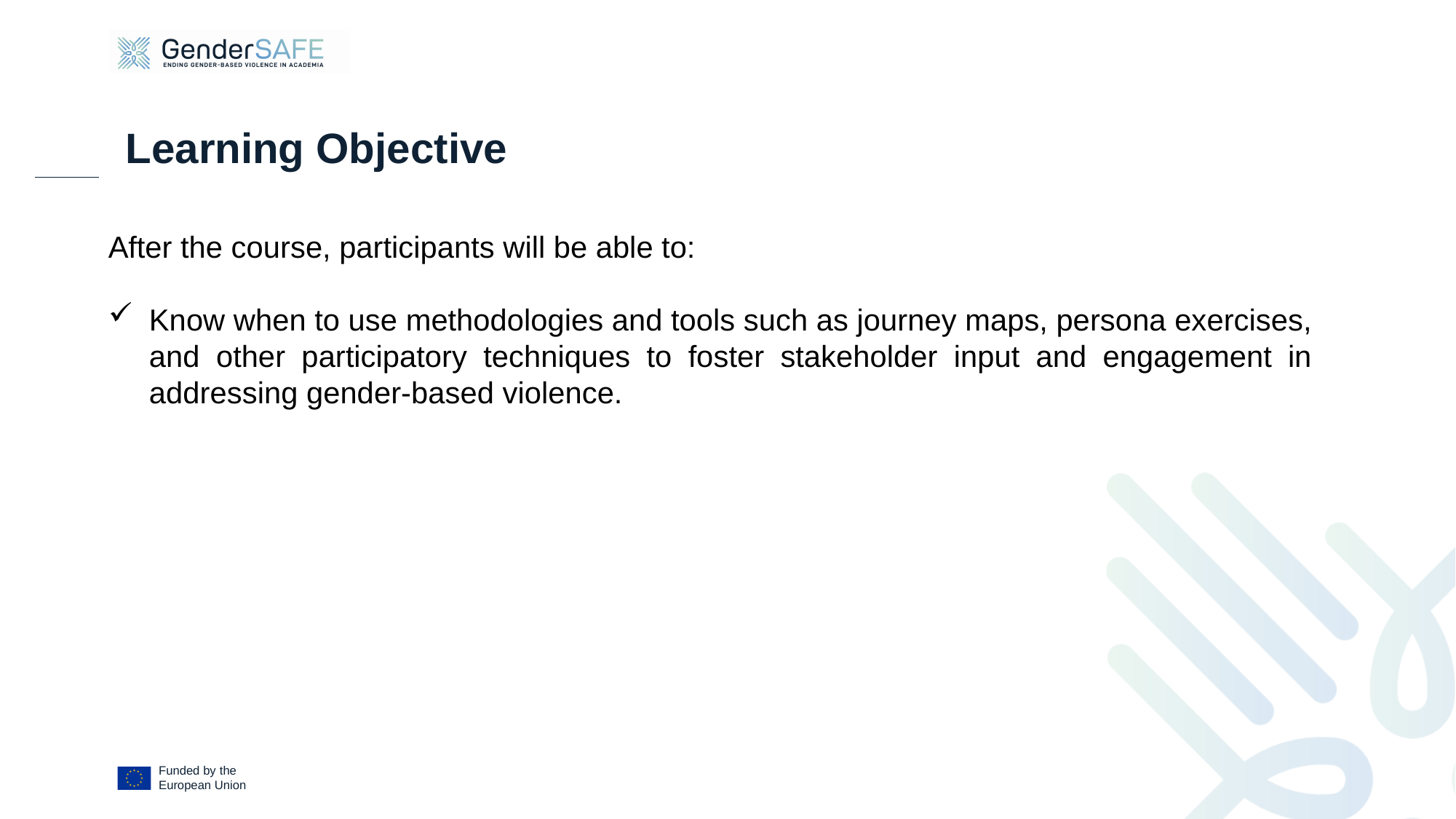

Learning Objective
After the course, participants will be able to:

Know when to use methodologies and tools such as journey maps, persona exercises, and other participatory techniques to foster stakeholder input and engagement in addressing gender-based violence.